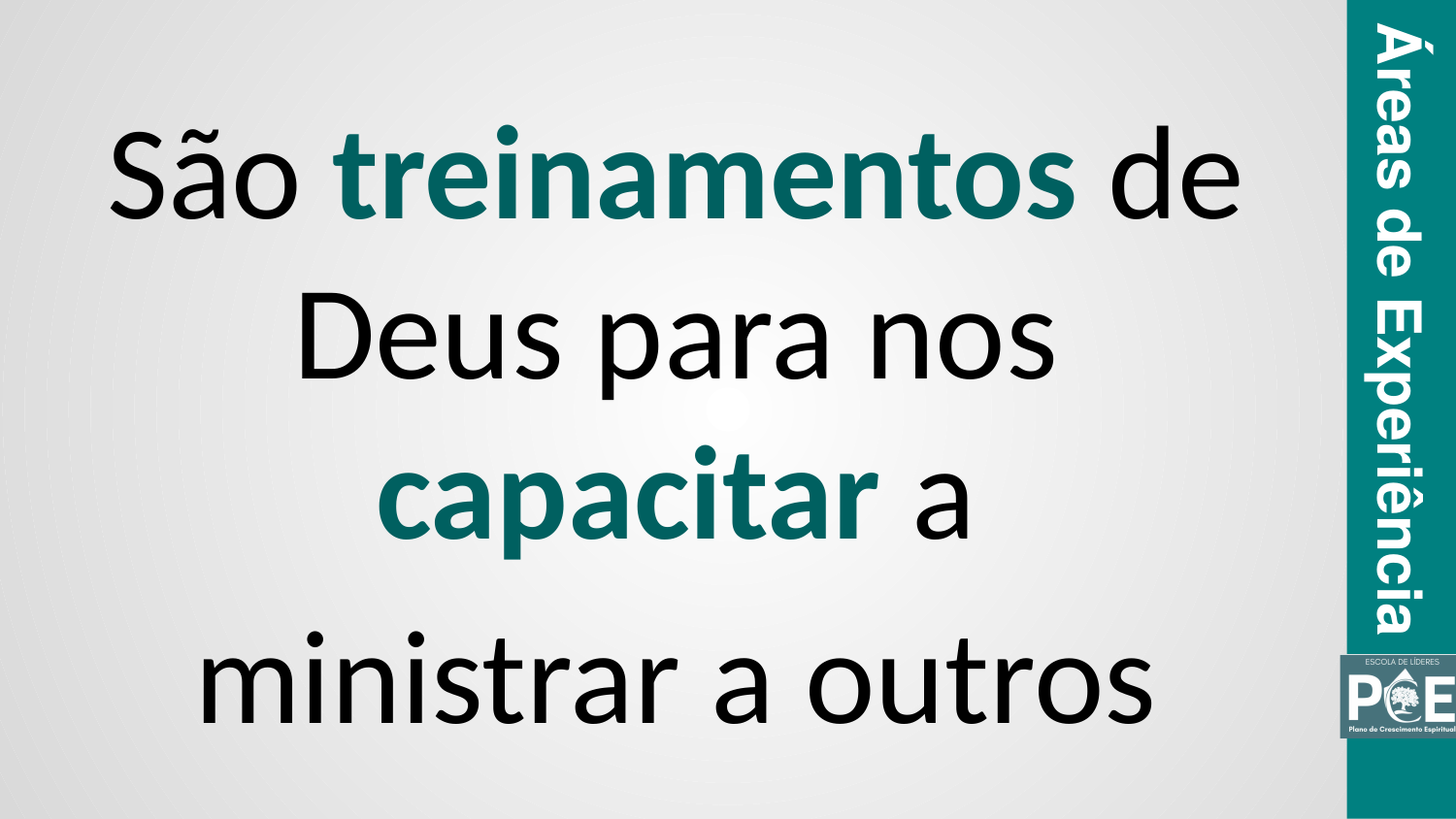

São treinamentos de Deus para nos capacitar a
ministrar a outros
Áreas de Experiência